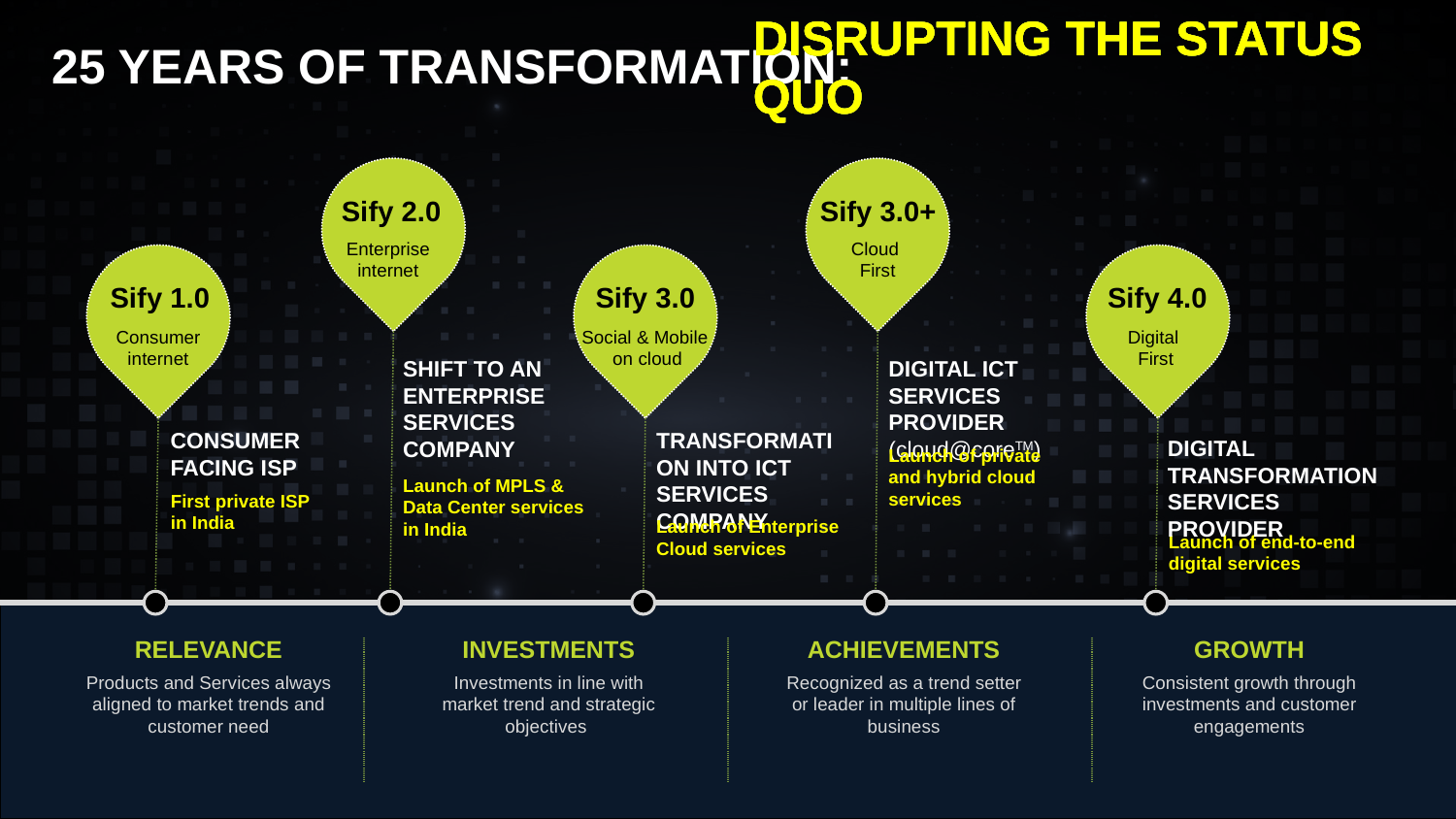

# 25 YEARS OF TRANSFORMATION:
disrupting the status quo
disrupting the status quo
disrupting the status quo
disrupting the status quo
disrupting the status quo

Sify 2.0
Enterprise
internet
SHIFT TO AN ENTERPRISE SERVICES COMPANY

Sify 3.0+
Cloud
First
DIGITAL ICT SERVICES PROVIDER
(cloud@coreTM)

Sify 1.0
Consumer internet
CONSUMER FACING ISP

Sify 3.0
Social & Mobile
on cloud
TRANSFORMATION INTO ICT SERVICES COMPANY

Sify 4.0
Digital
First
DIGITAL TRANSFORMATION  SERVICES PROVIDER

Launch of private and hybrid cloud services
Launch of MPLS & Data Center services
in India
First private ISP
in India
Launch of Enterprise Cloud services
Launch of end-to-end digital services

RELEVANCE
INVESTMENTS
ACHIEVEMENTS
GROWTH
Products and Services always aligned to market trends and customer need
Investments in line with market trend and strategic objectives
Recognized as a trend setter or leader in multiple lines of business
Consistent growth through investments and customer engagements